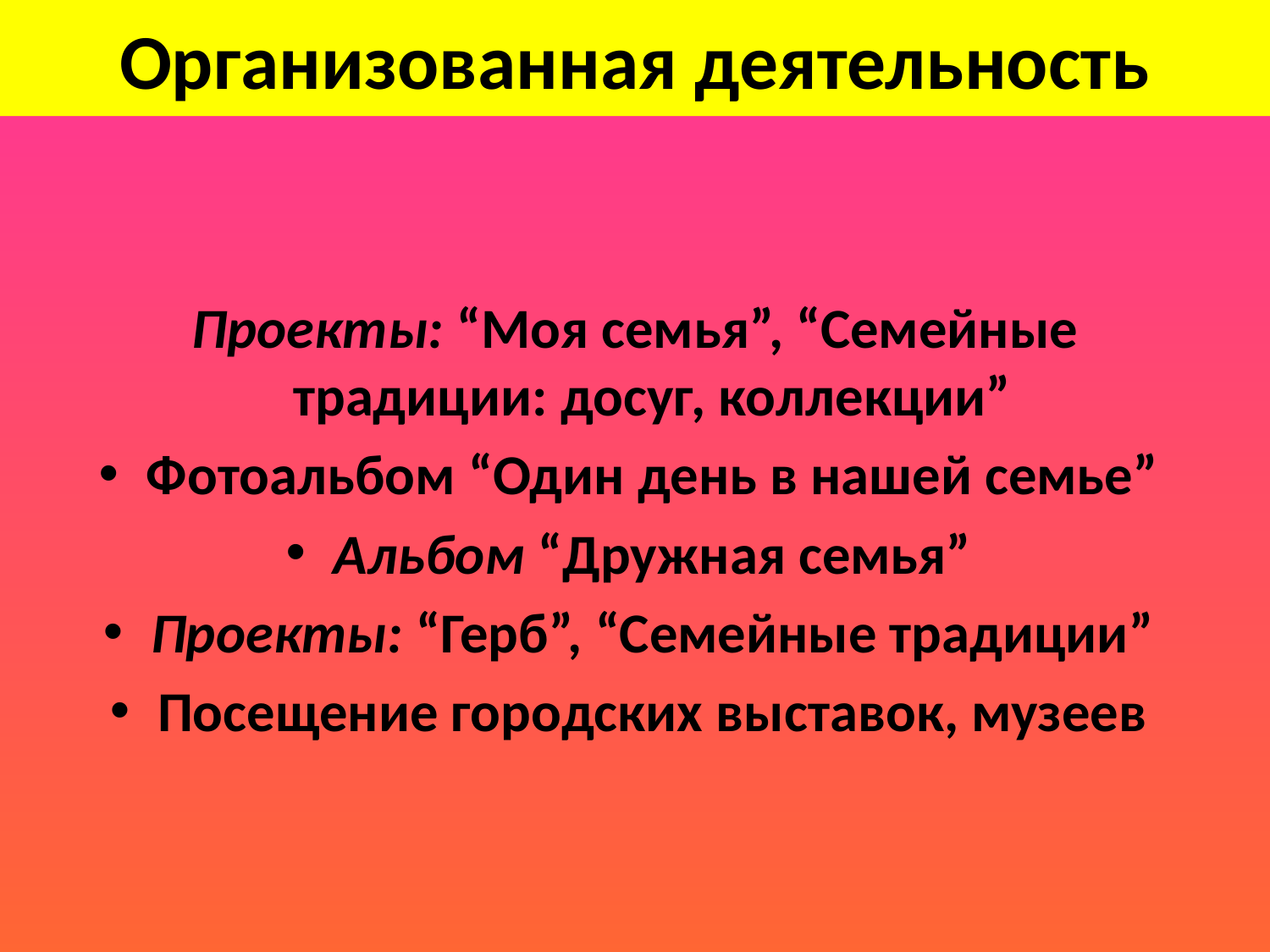

# Организованная деятельность

Проекты: “Моя семья”, “Семейные традиции: досуг, коллекции”
Фотоальбом “Один день в нашей семье”
Альбом “Дружная семья”
Проекты: “Герб”, “Семейные традиции”
Посещение городских выставок, музеев